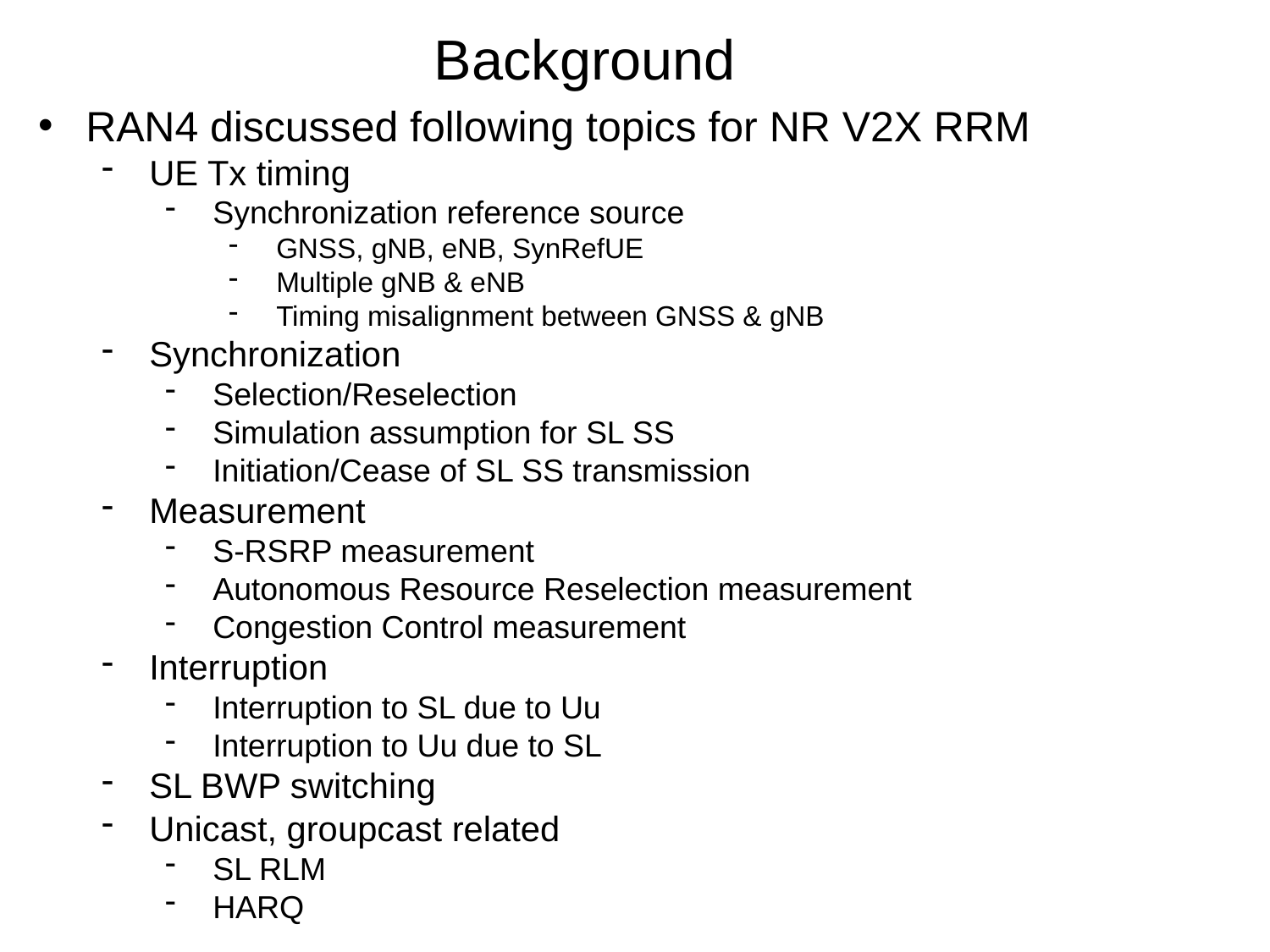

Background
RAN4 discussed following topics for NR V2X RRM
UE Tx timing
Synchronization reference source
GNSS, gNB, eNB, SynRefUE
Multiple gNB & eNB
Timing misalignment between GNSS & gNB
Synchronization
Selection/Reselection
Simulation assumption for SL SS
Initiation/Cease of SL SS transmission
Measurement
S-RSRP measurement
Autonomous Resource Reselection measurement
Congestion Control measurement
Interruption
Interruption to SL due to Uu
Interruption to Uu due to SL
SL BWP switching
Unicast, groupcast related
SL RLM
HARQ